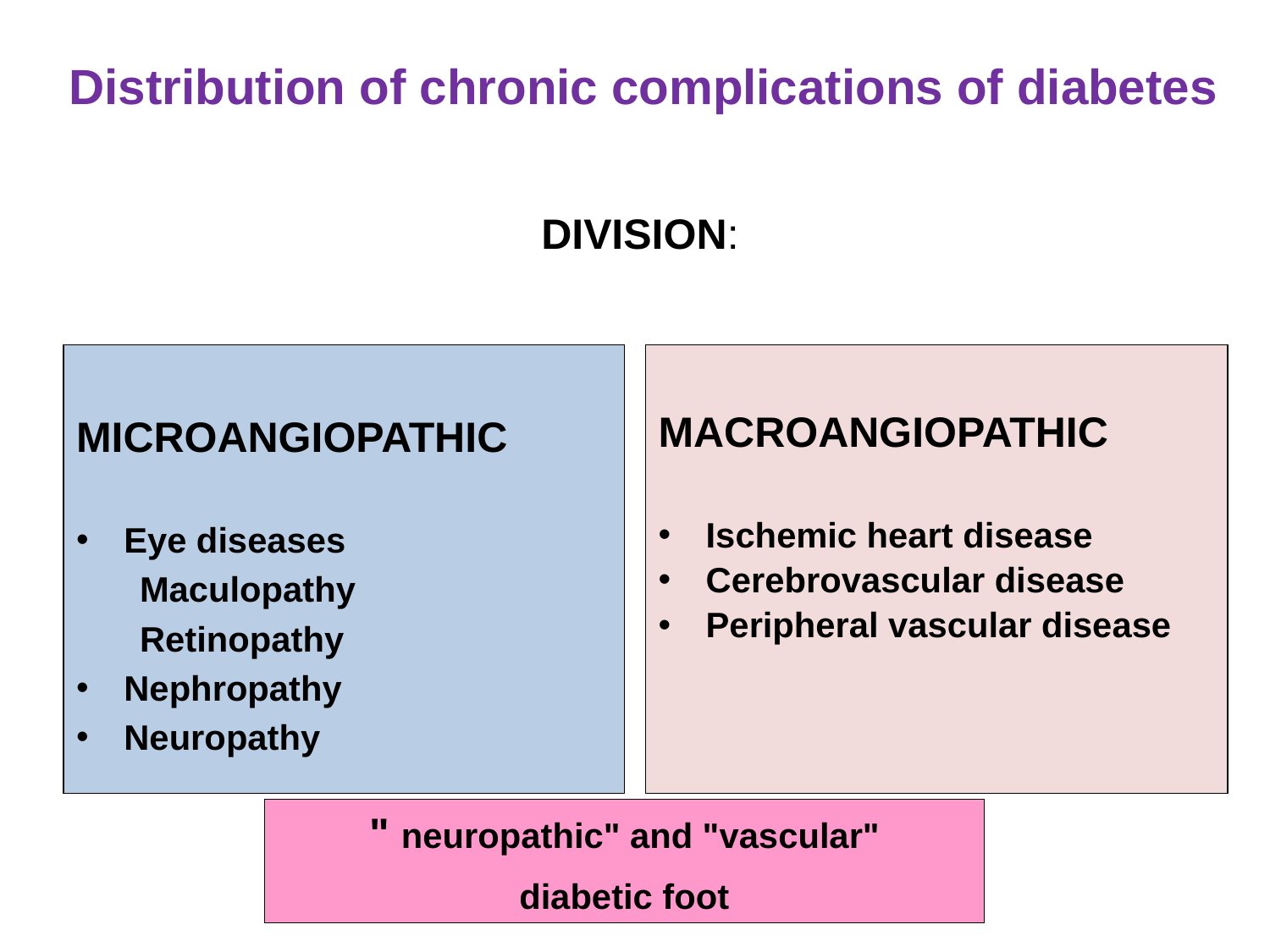

# Distribution of chronic complications of diabetes
DIVISION:

MICROANGIOPATHIC

Eye diseases
Maculopathy
Retinopathy
Nephropathy
Neuropathy

MACROANGIOPATHIC

Ischemic heart disease
Cerebrovascular disease
Peripheral vascular disease

" neuropathic" and "vascular"
diabetic foot